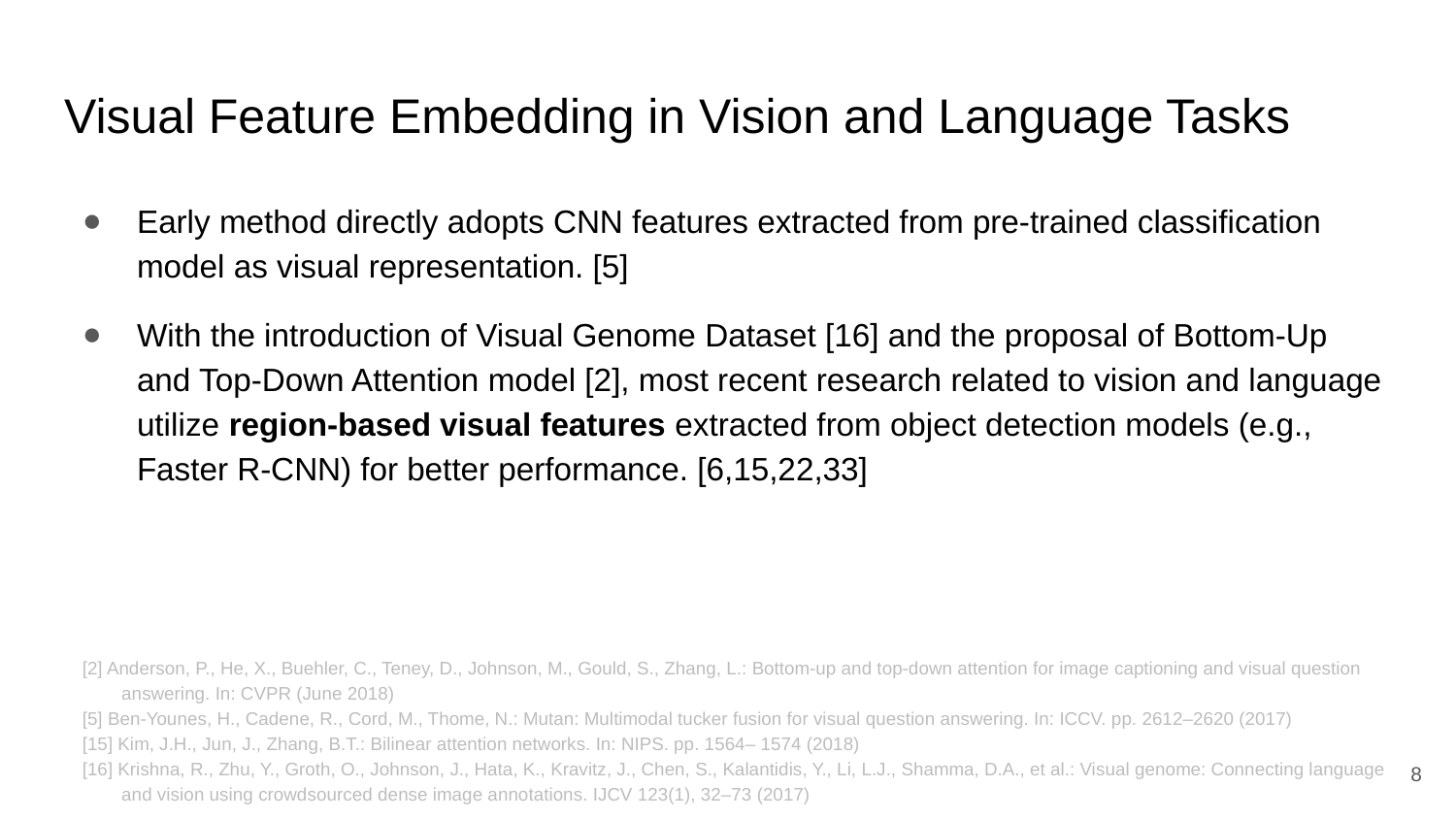

# Visual Feature Embedding in Vision and Language Tasks
Early method directly adopts CNN features extracted from pre-trained classification model as visual representation. [5]
With the introduction of Visual Genome Dataset [16] and the proposal of Bottom-Up and Top-Down Attention model [2], most recent research related to vision and language utilize region-based visual features extracted from object detection models (e.g., Faster R-CNN) for better performance. [6,15,22,33]
[2] Anderson, P., He, X., Buehler, C., Teney, D., Johnson, M., Gould, S., Zhang, L.: Bottom-up and top-down attention for image captioning and visual question answering. In: CVPR (June 2018)
[5] Ben-Younes, H., Cadene, R., Cord, M., Thome, N.: Mutan: Multimodal tucker fusion for visual question answering. In: ICCV. pp. 2612–2620 (2017)
[15] Kim, J.H., Jun, J., Zhang, B.T.: Bilinear attention networks. In: NIPS. pp. 1564– 1574 (2018)
[16] Krishna, R., Zhu, Y., Groth, O., Johnson, J., Hata, K., Kravitz, J., Chen, S., Kalantidis, Y., Li, L.J., Shamma, D.A., et al.: Visual genome: Connecting language and vision using crowdsourced dense image annotations. IJCV 123(1), 32–73 (2017)

8